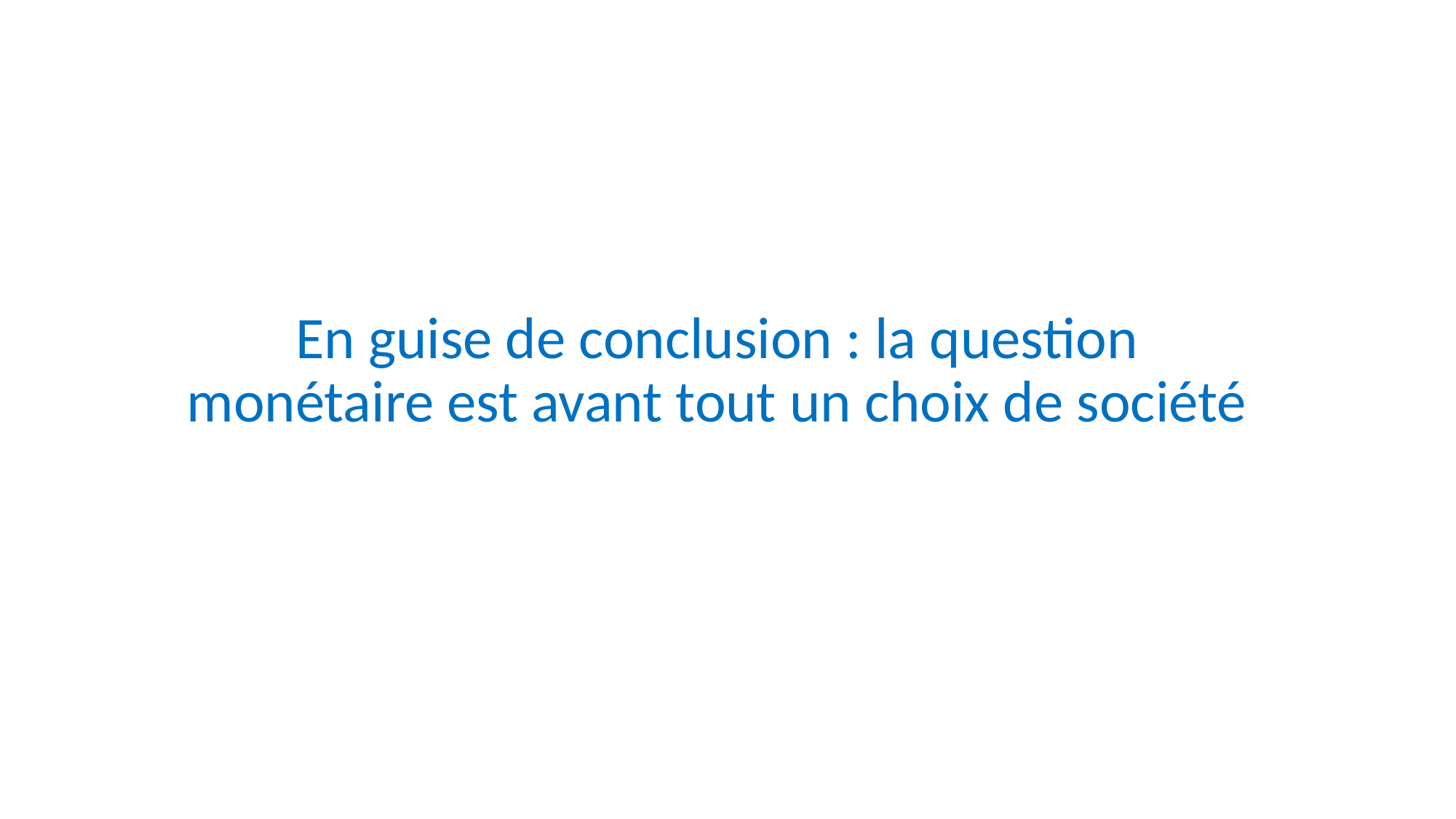

# En guise de conclusion : la question monétaire est avant tout un choix de société